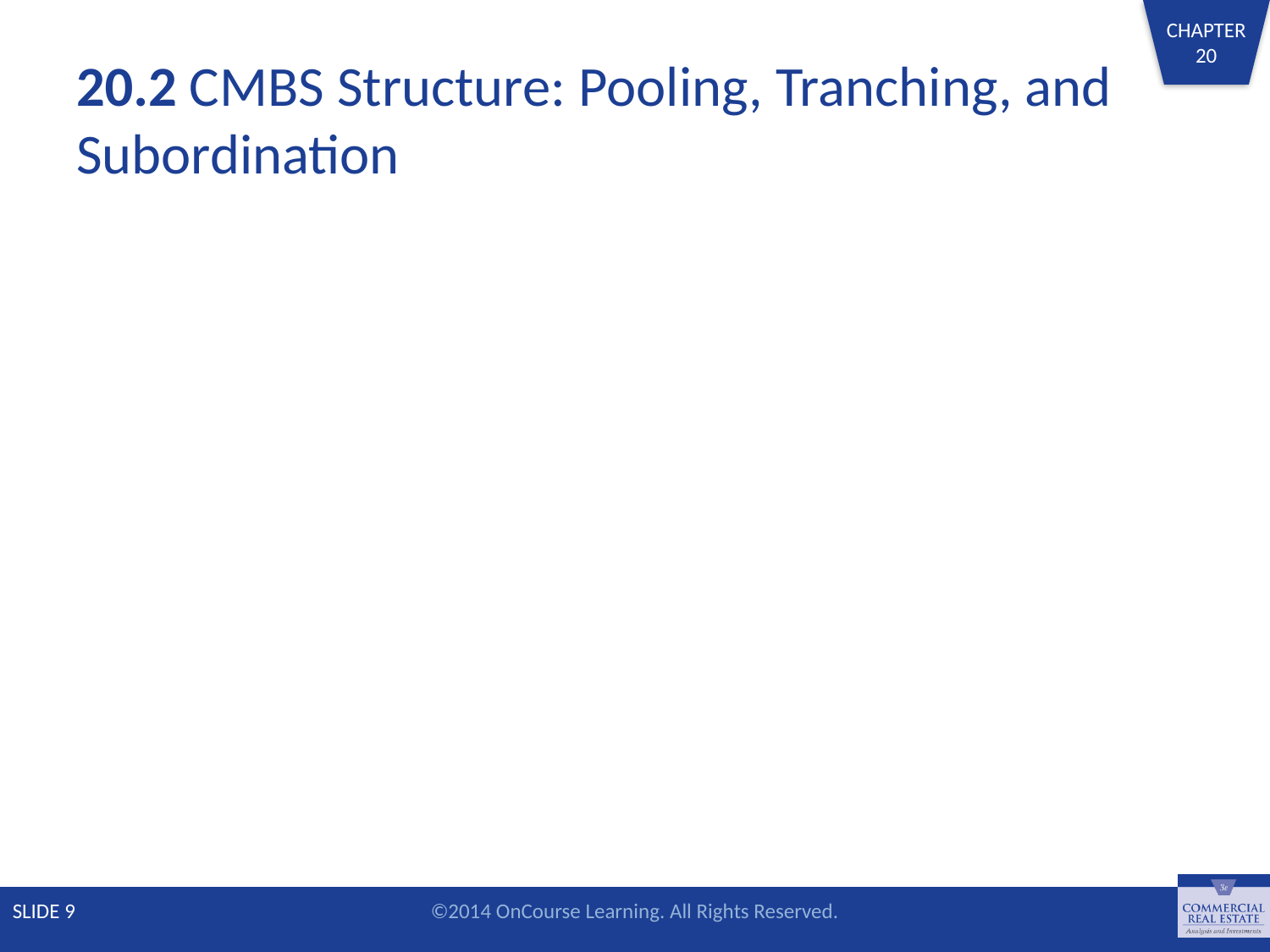

# 20.2 CMBS Structure: Pooling, Tranching, and Subordination

SLIDE 9